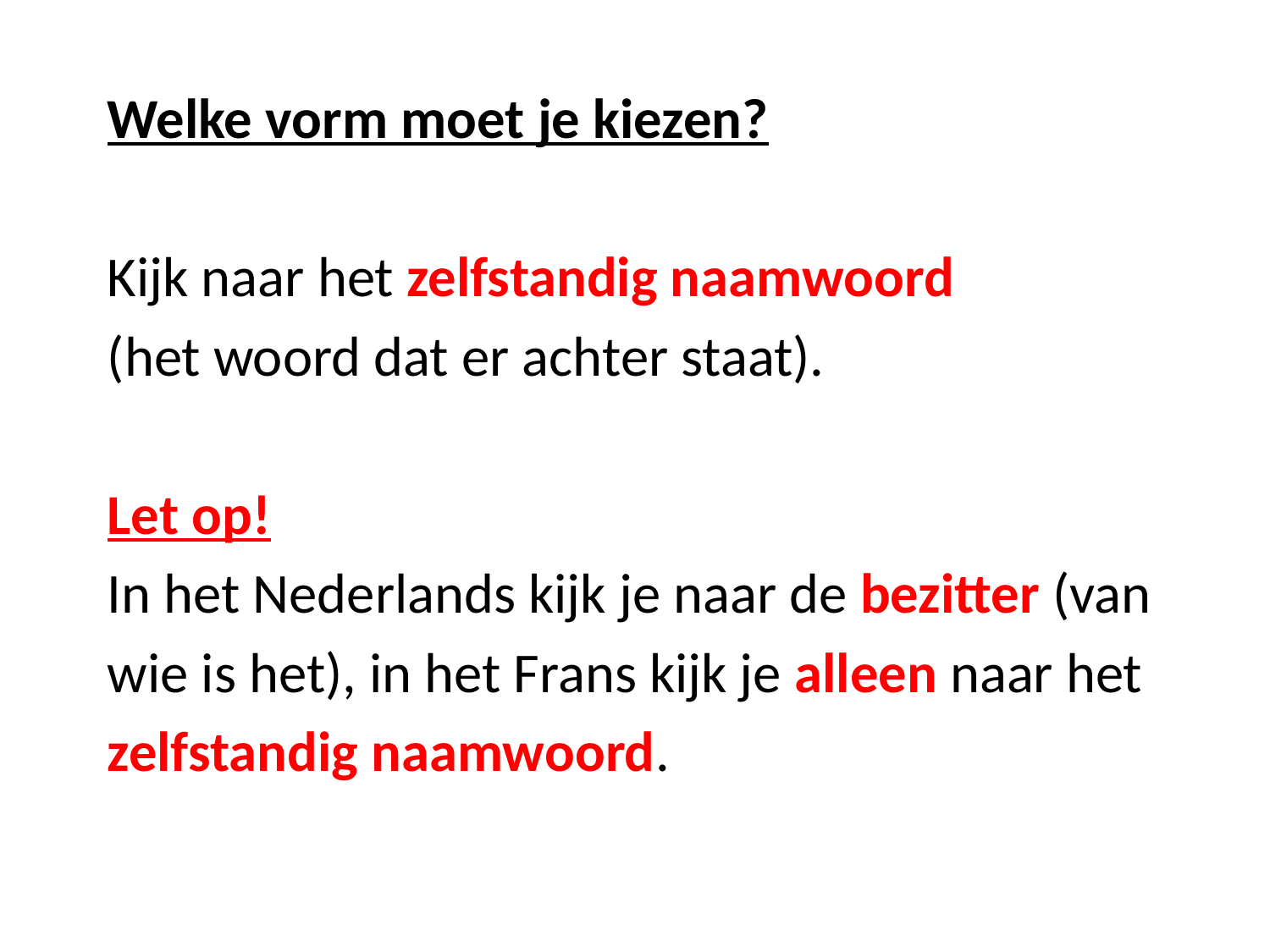

Welke vorm moet je kiezen?

Kijk naar het zelfstandig naamwoord
(het woord dat er achter staat).

Let op!
In het Nederlands kijk je naar de bezitter (van
wie is het), in het Frans kijk je alleen naar het
zelfstandig naamwoord.